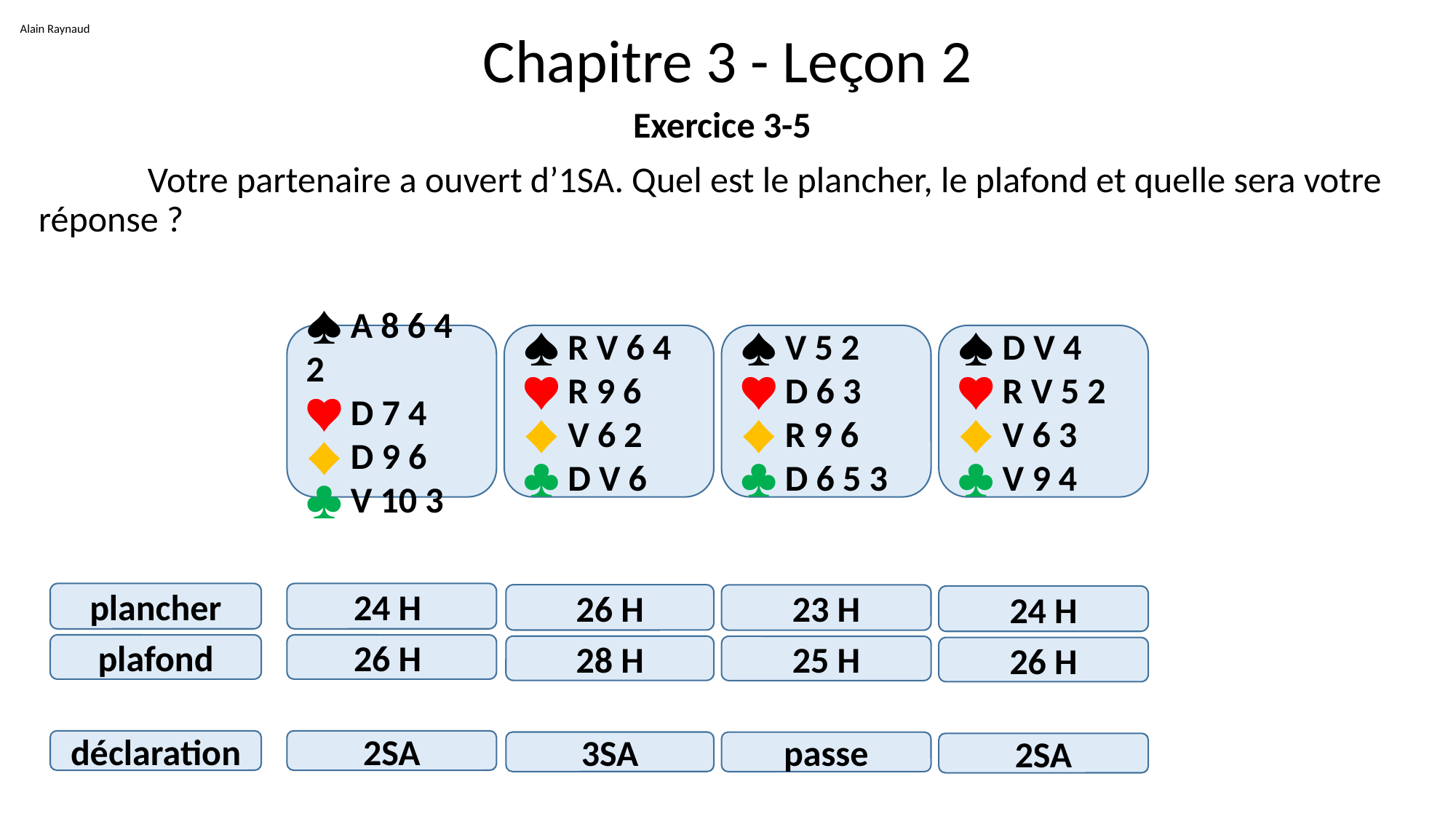

Alain Raynaud
# Chapitre 3 - Leçon 2
Exercice 3-5
	Votre partenaire a ouvert d’1SA. Quel est le plancher, le plafond et quelle sera votre réponse ?
♠ A 8 6 4 2
♥ D 7 4
♦ D 9 6
♣ V 10 3
♠ R V 6 4
♥ R 9 6
♦ V 6 2
♣ D V 6
♠ V 5 2
♥ D 6 3
♦ R 9 6
♣ D 6 5 3
♠ D V 4
♥ R V 5 2
♦ V 6 3
♣ V 9 4
plancher
24 H
26 H
23 H
24 H
plafond
26 H
28 H
25 H
26 H
déclaration
2SA
3SA
passe
2SA